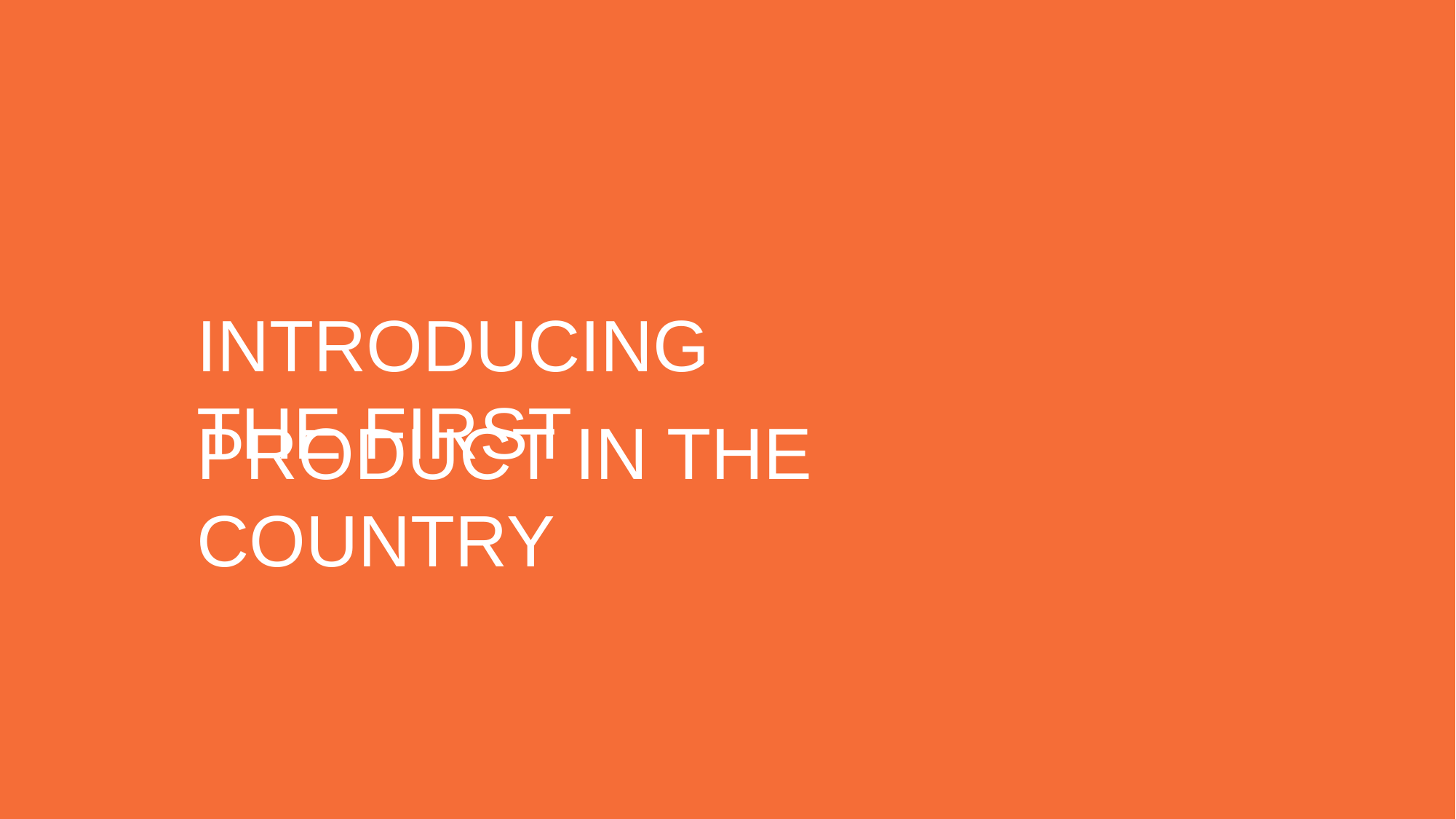

INTRODUCING THE FIRST
PRODUCT IN THE COUNTRY